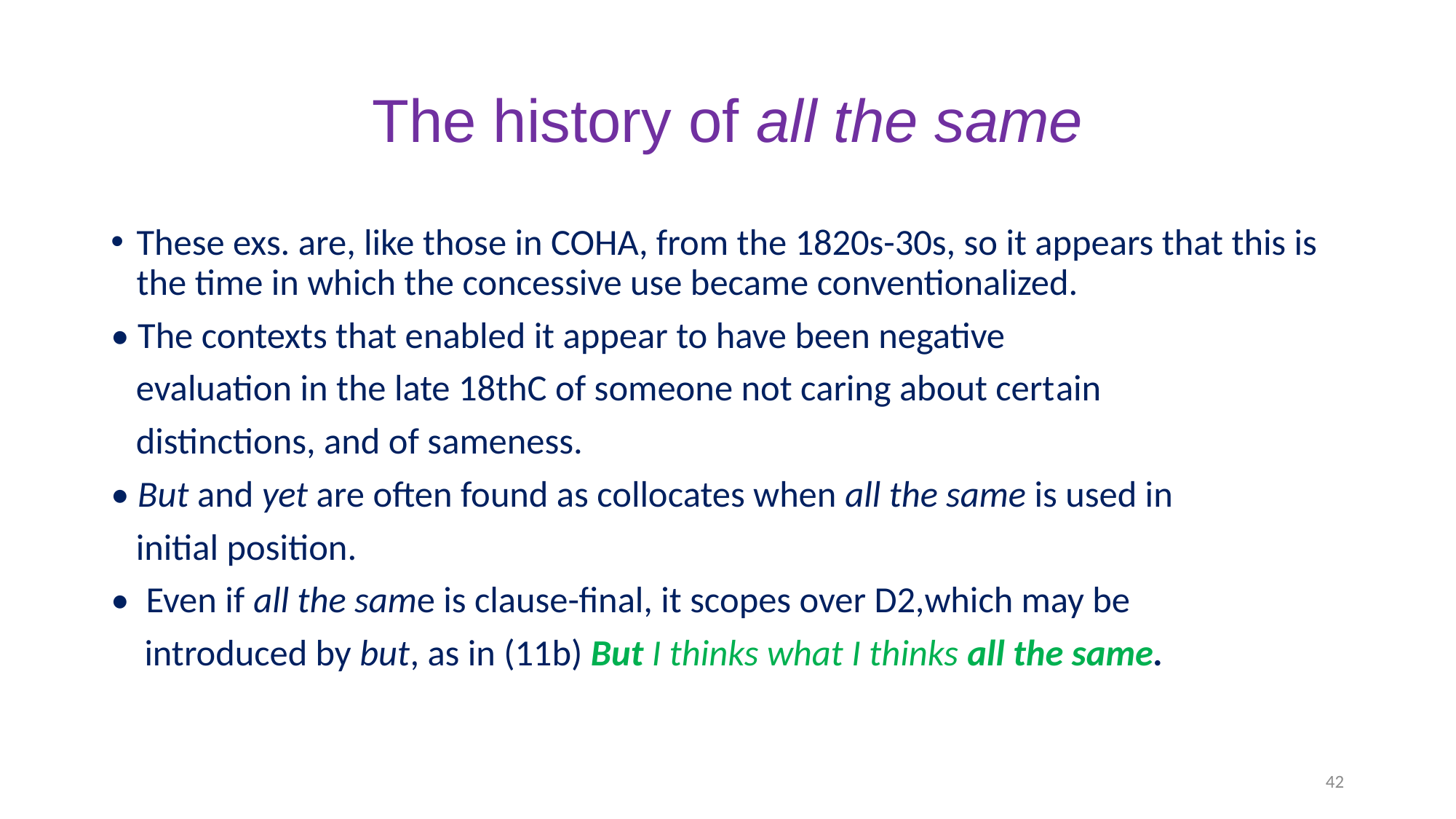

# The history of all the same
These exs. are, like those in COHA, from the 1820s-30s, so it appears that this is the time in which the concessive use became conventionalized.
• The contexts that enabled it appear to have been negative
   evaluation in the late 18thC of someone not caring about certain
   distinctions, and of sameness.
• But and yet are often found as collocates when all the same is used in
   initial position.
•  Even if all the same is clause-final, it scopes over D2,which may be
    introduced by but, as in (11b) But I thinks what I thinks all the same.

42